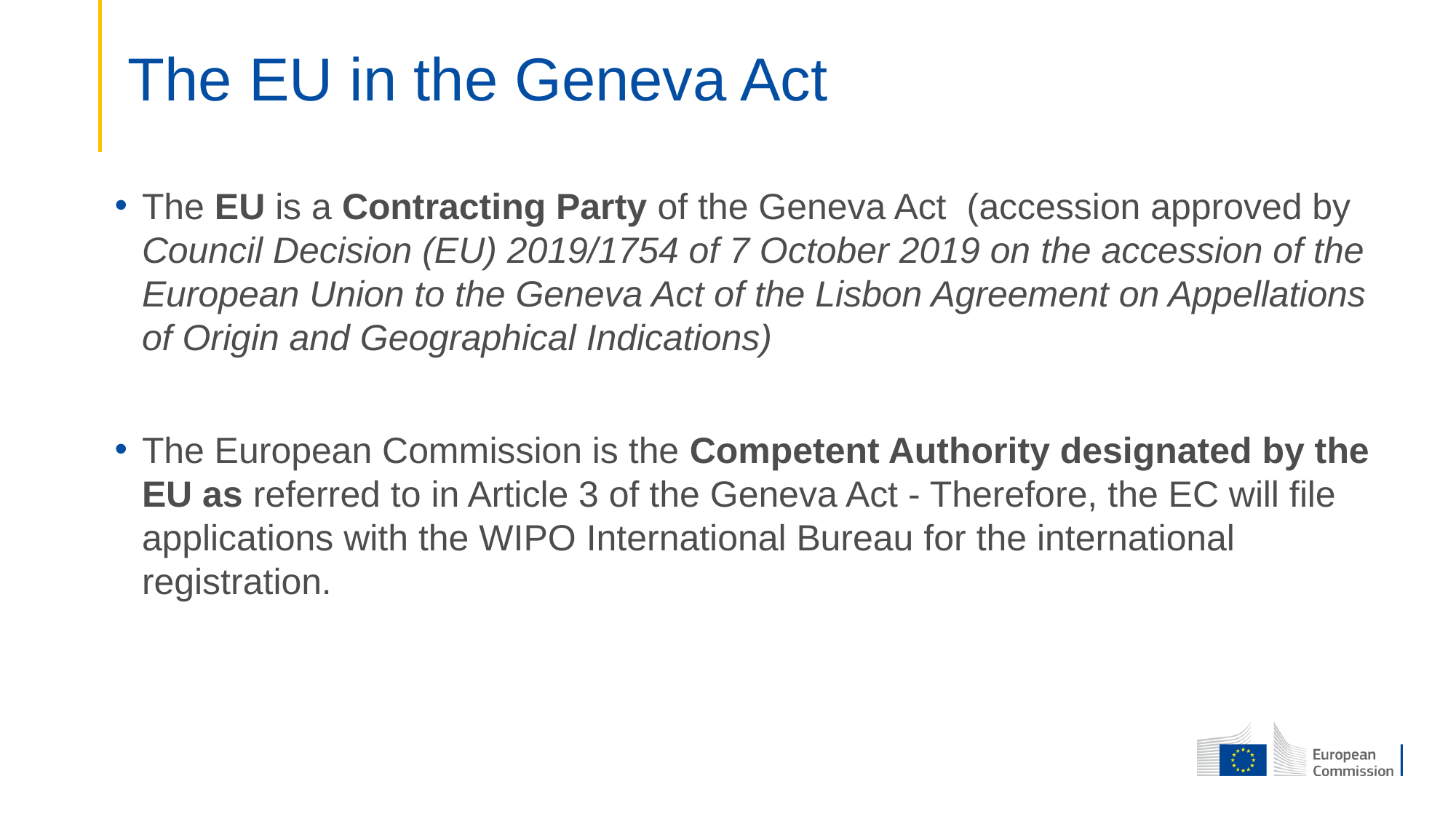

# The EU in the Geneva Act
The EU is a Contracting Party of the Geneva Act  (accession approved by Council Decision (EU) 2019/1754 of 7 October 2019 on the accession of the European Union to the Geneva Act of the Lisbon Agreement on Appellations of Origin and Geographical Indications)

The European Commission is the Competent Authority designated by the EU as referred to in Article 3 of the Geneva Act - Therefore, the EC will file applications with the WIPO International Bureau for the international registration.